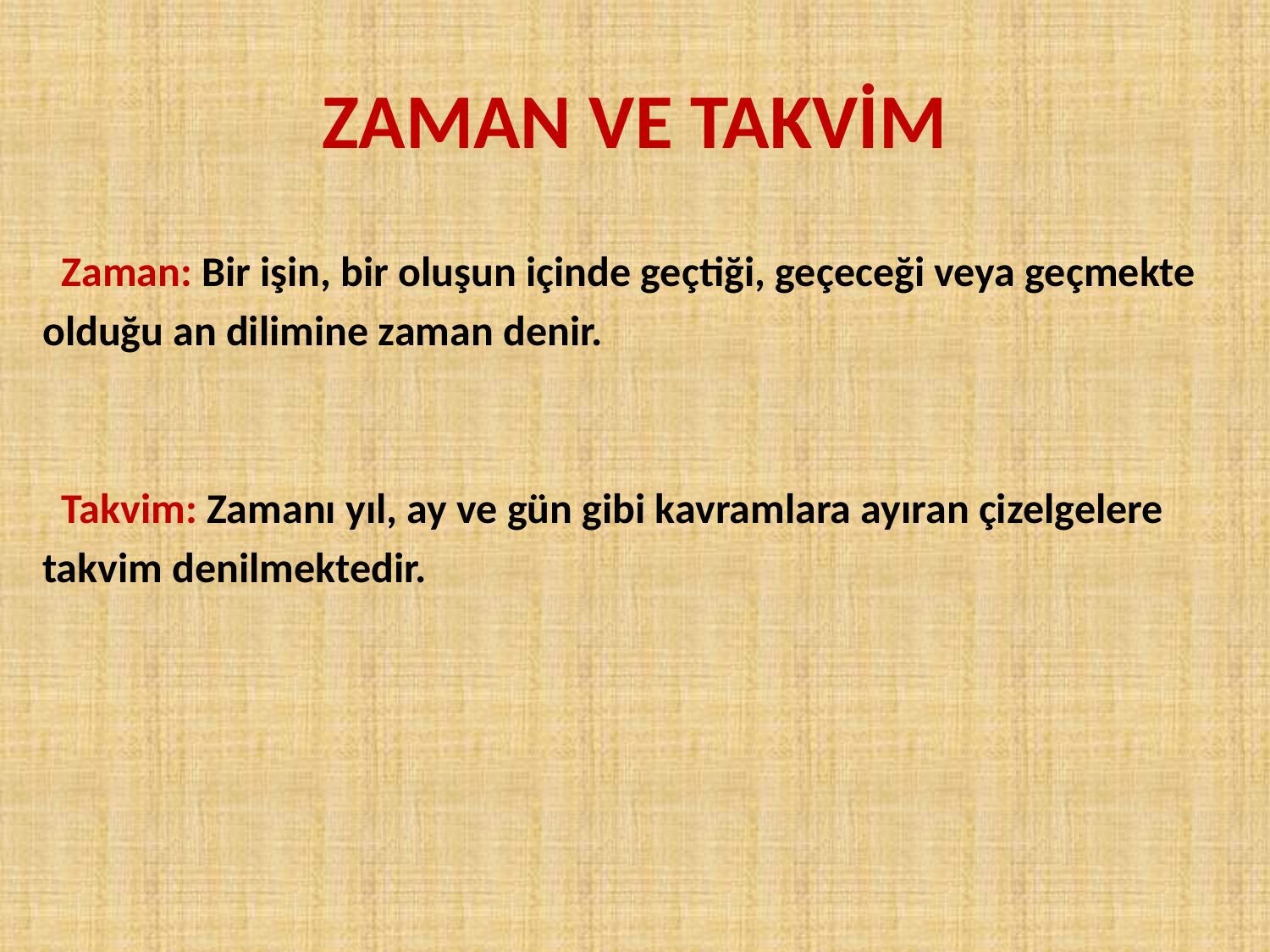

# ZAMAN VE TAKVİM

  Zaman: Bir işin, bir oluşun içinde geçtiği, geçeceği veya geçmekte
olduğu an dilimine zaman denir.

  Takvim: Zamanı yıl, ay ve gün gibi kavramlara ayıran çizelgelere
takvim denilmektedir.